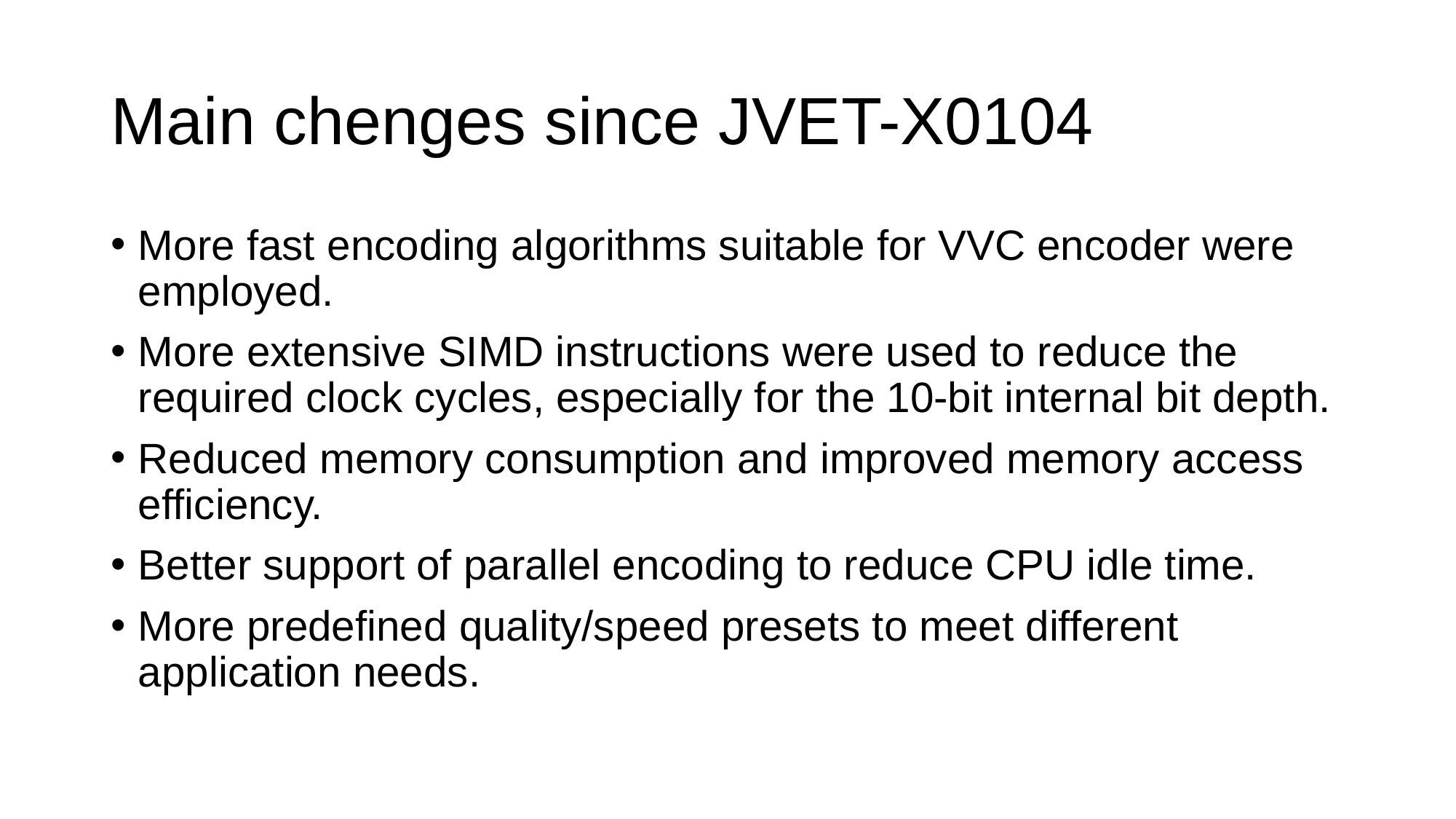

# Main chenges since JVET-X0104
More fast encoding algorithms suitable for VVC encoder were employed.
More extensive SIMD instructions were used to reduce the required clock cycles, especially for the 10-bit internal bit depth.
Reduced memory consumption and improved memory access efficiency.
Better support of parallel encoding to reduce CPU idle time.
More predefined quality/speed presets to meet different application needs.